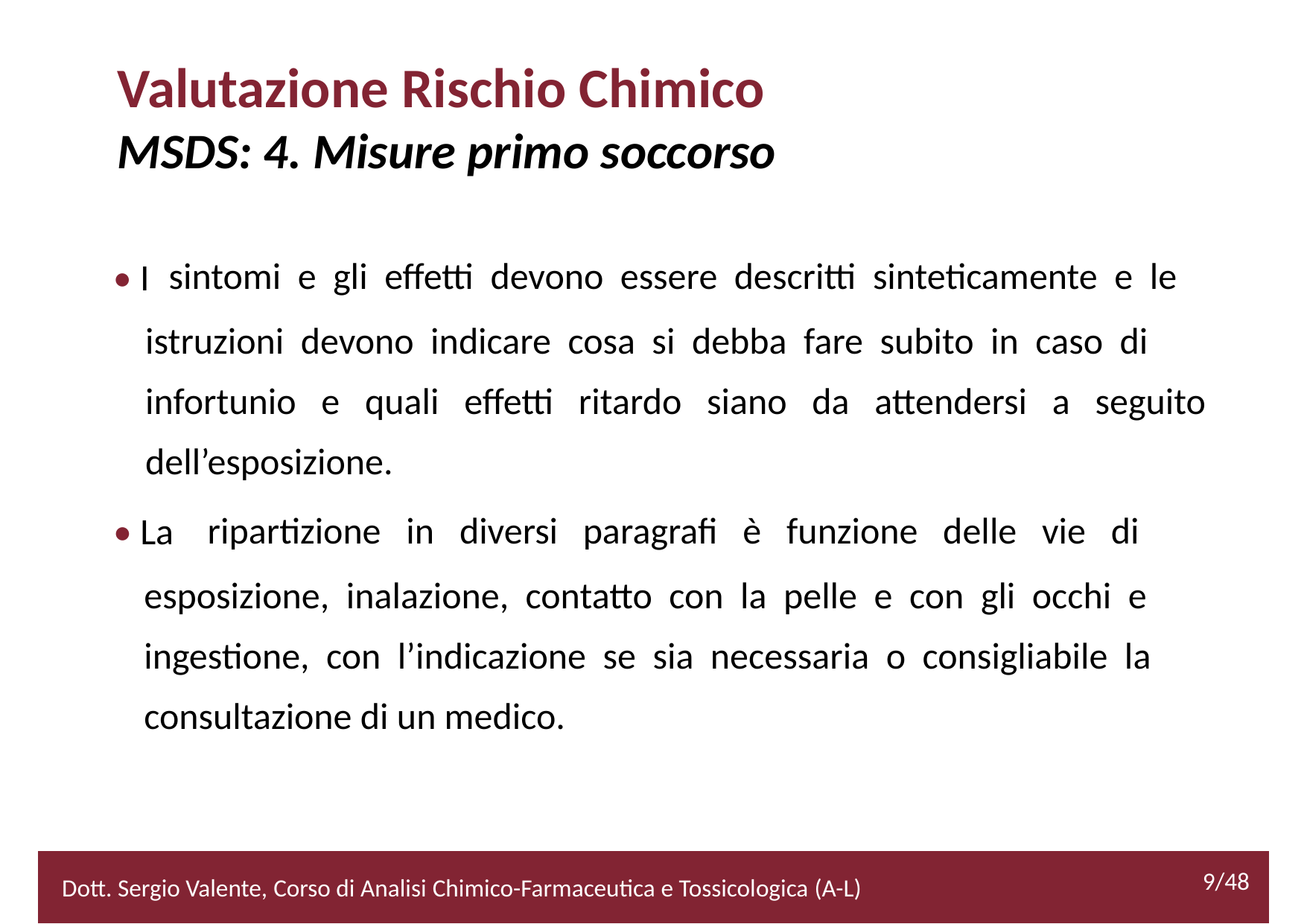

Valutazione Rischio Chimico
MSDS: 4. Misure primo soccorso
• I
sintomi  e  gli  effetti  devono  essere  descritti  sinteticamente  e  le
istruzioni  devono  indicare  cosa  si  debba  fare  subito  in  caso  di

infortunio   e   quali   effetti   ritardo   siano   da   attendersi   a   seguito

dell’esposizione.
• La
ripartizione   in   diversi   paragrafi   è   funzione   delle   vie   di
esposizione,  inalazione,  contatto  con  la  pelle  e  con  gli  occhi  e

ingestione,  con  l’indicazione  se  sia  necessaria  o  consigliabile  la

consultazione di un medico.

9/48
2/52
Dott. Sergio Valente, Corso di Analisi Chimico-Farmaceutica e Tossicologica (A-L)